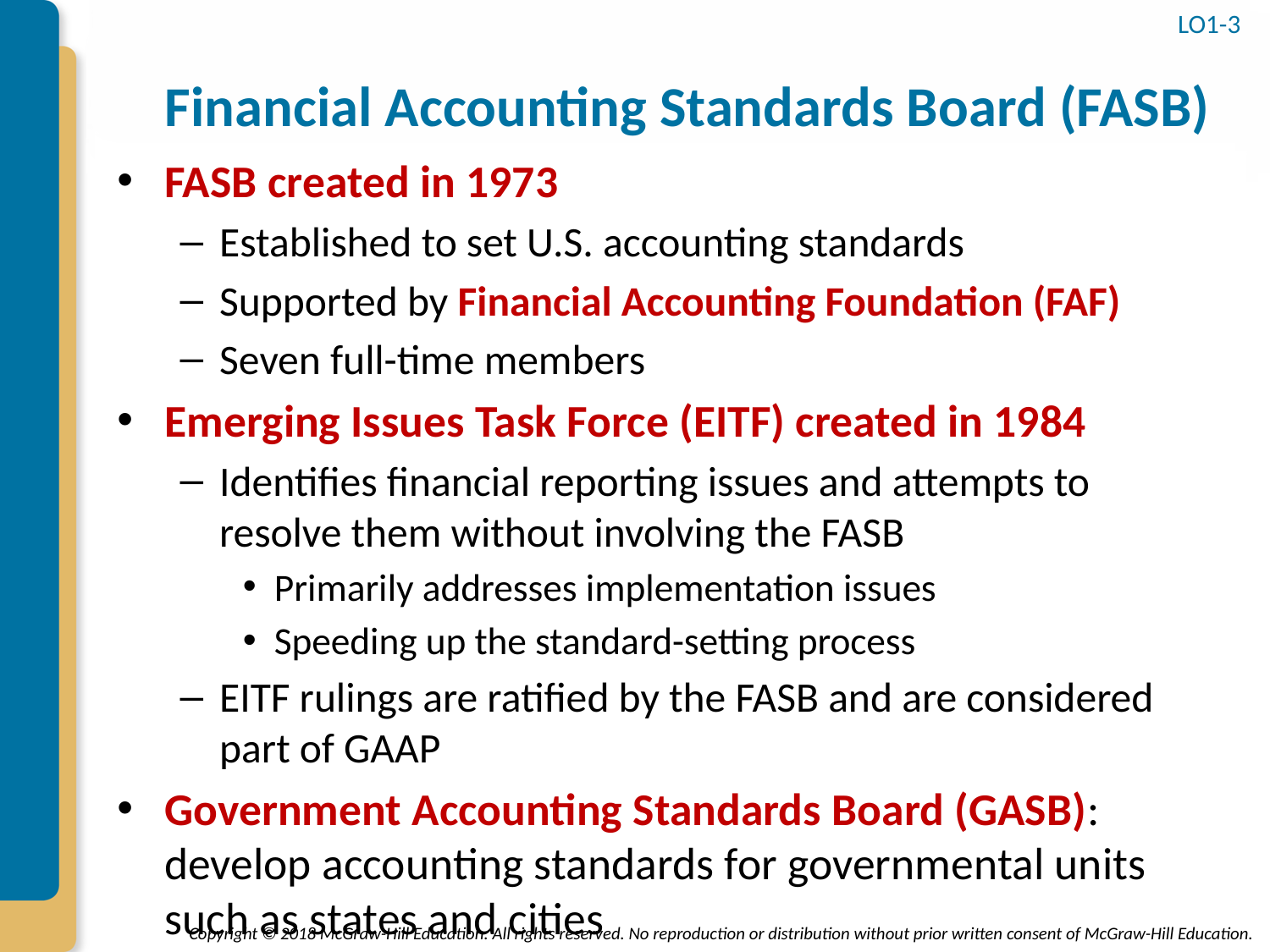

# Financial Accounting Standards Board (FASB)
LO1-3
FASB created in 1973
Established to set U.S. accounting standards
Supported by Financial Accounting Foundation (FAF)
Seven full-time members
Emerging Issues Task Force (EITF) created in 1984
Identifies financial reporting issues and attempts to  resolve them without involving the FASB
Primarily addresses implementation issues
Speeding up the standard-setting process
EITF rulings are ratified by the FASB and are considered part of GAAP
Government Accounting Standards Board (GASB): develop accounting standards for governmental units such as states and cities